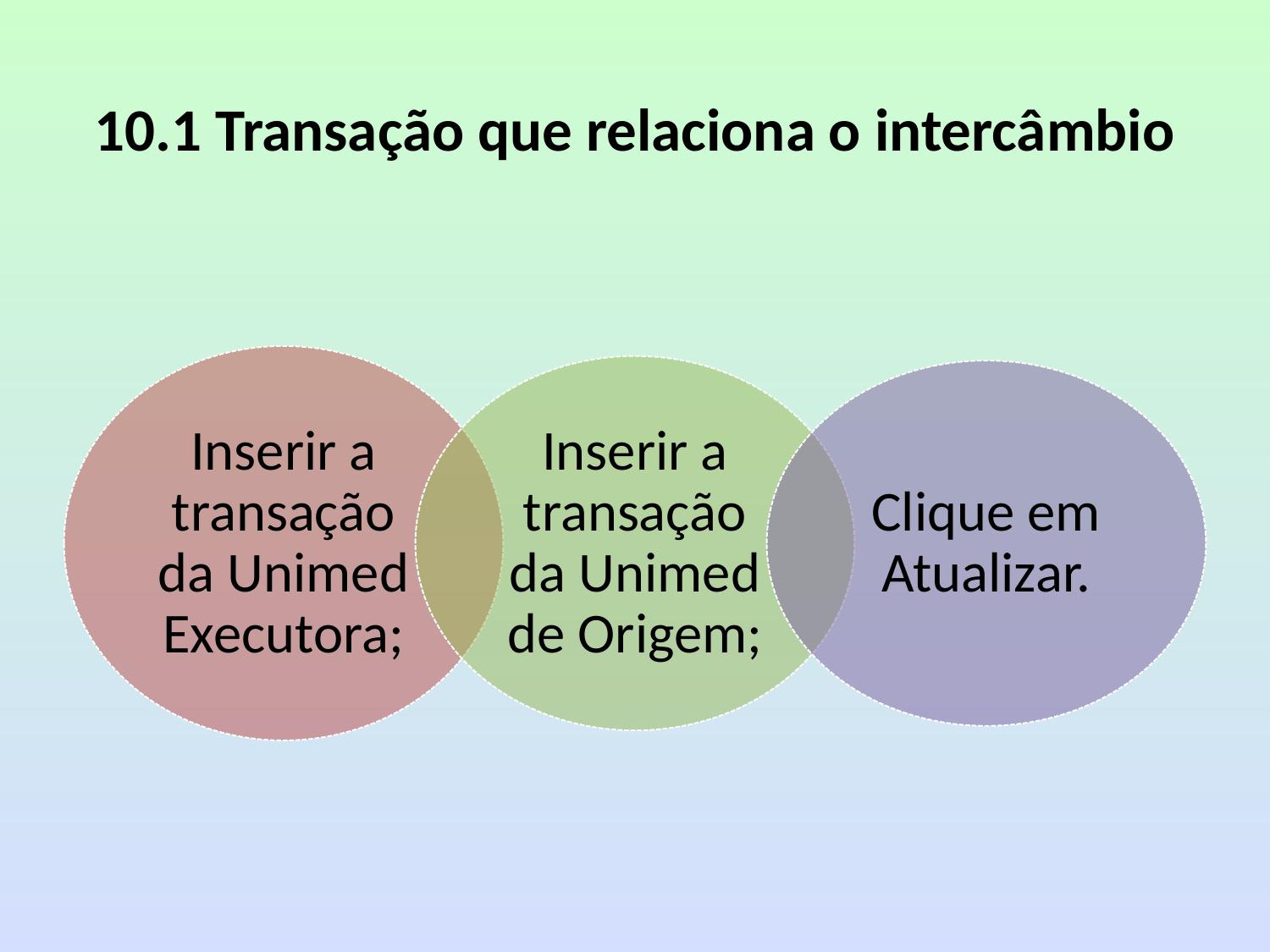

# 10.1 Transação que relaciona o intercâmbio
Inserir a transação da Unimed Executora;
Inserir a transação da Unimed de Origem;
Clique em Atualizar.